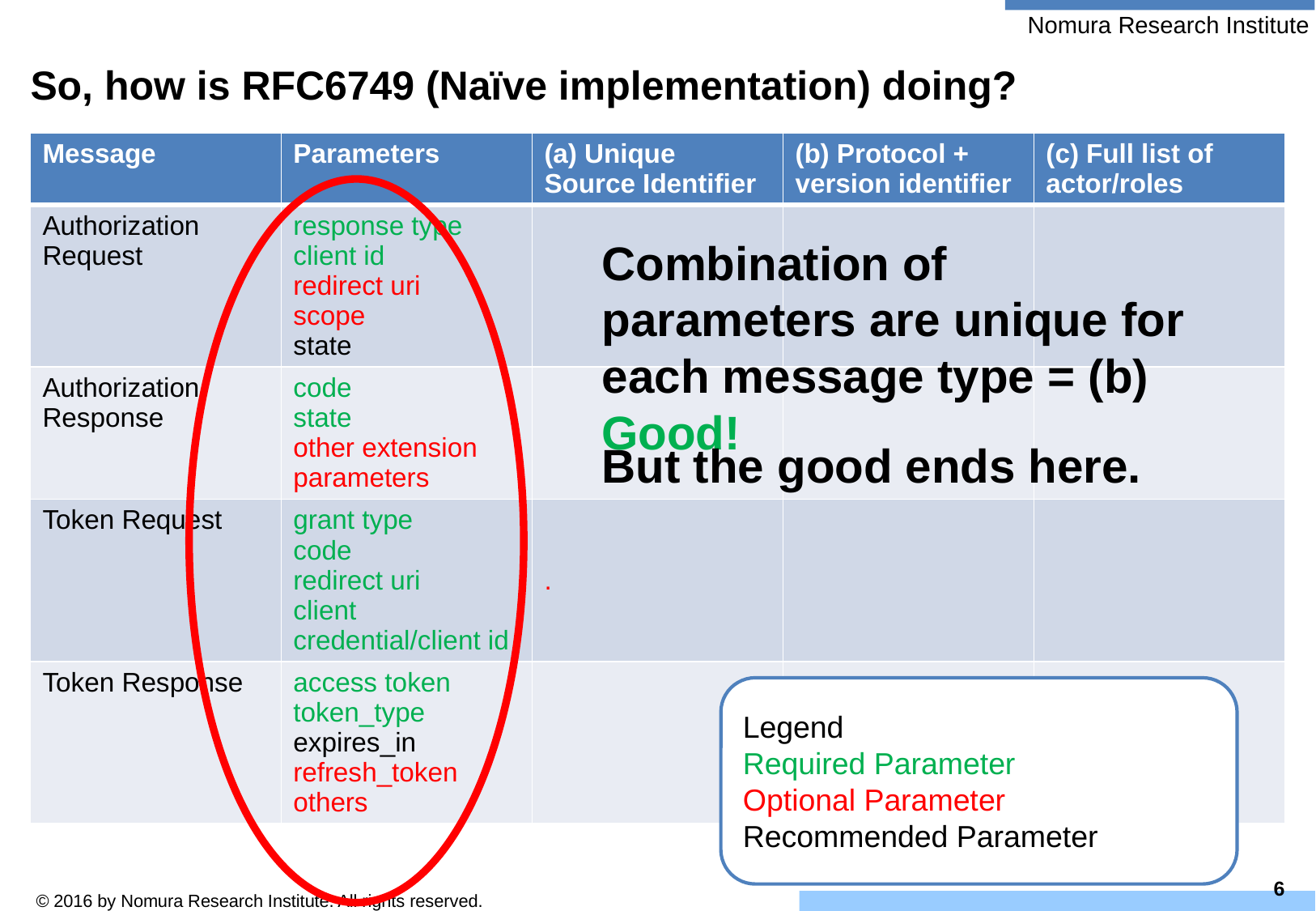

# So, how is RFC6749 (Naïve implementation) doing?
| Message | Parameters | (a) Unique Source Identifier | (b) Protocol + version identifier | (c) Full list of actor/roles |
| --- | --- | --- | --- | --- |
| Authorization Request | response type client id redirect uri scope state |  |  |  |
| Authorization Response | code state other extension parameters |  |  |  |
| Token Request | grant type code redirect uri client credential/client id | . |  |  |
| Token Response | access token token\_type expires\_in refresh\_token others |  |  |  |

Combination of parameters are unique for each message type = (b) Good!
But the good ends here.
Legend
Required Parameter
Optional Parameter
Recommended Parameter
6